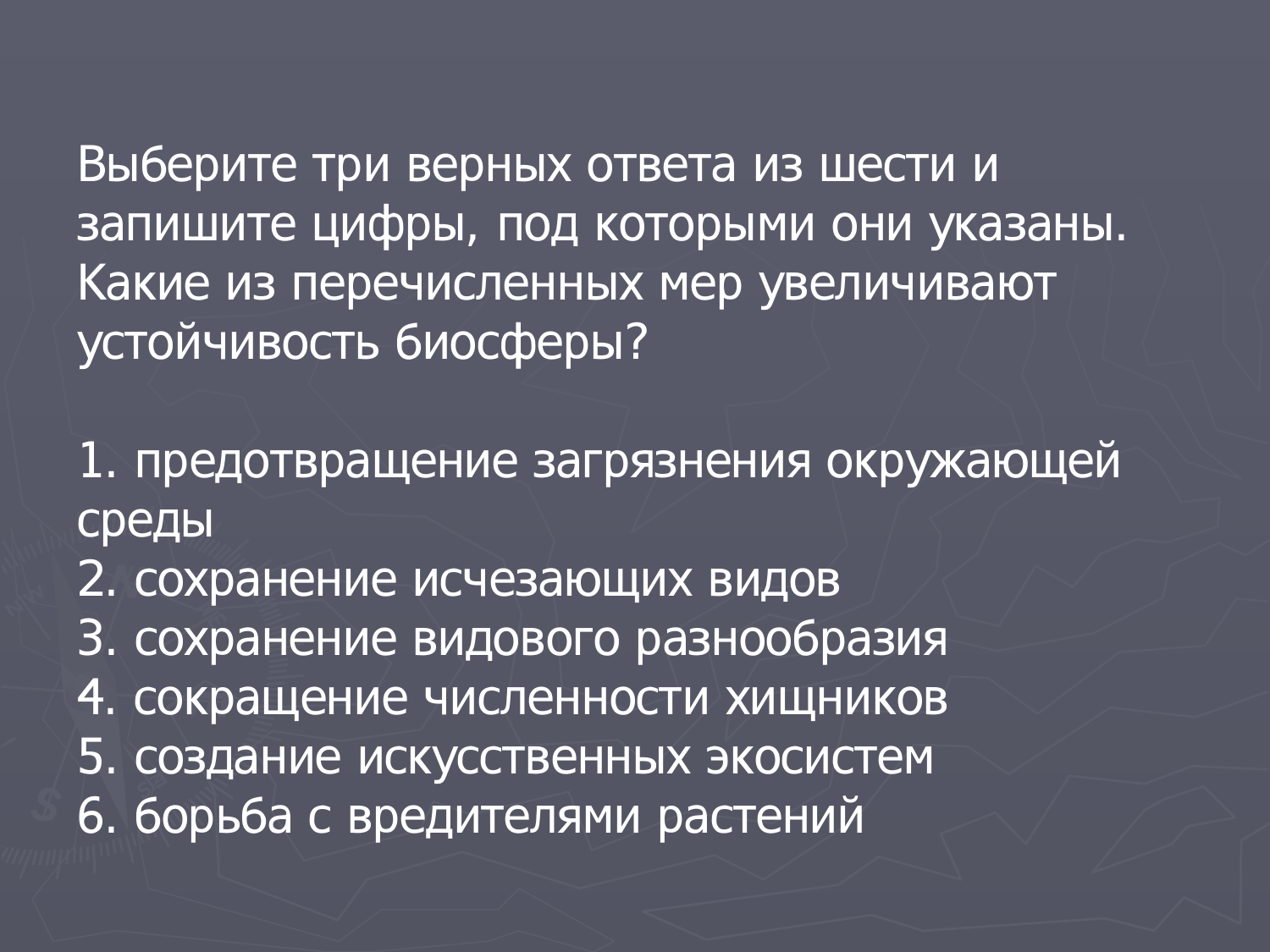

Выберите три верных ответа из шести и запишите цифры, под которыми они указаны. Какие из перечисленных мер увеличивают устойчивость биосферы?

1. предотвращение загрязнения окружающей среды
2. сохранение исчезающих видов
3. сохранение видового разнообразия
4. сокращение численности хищников
5. создание искусственных экосистем
6. борьба с вредителями растений